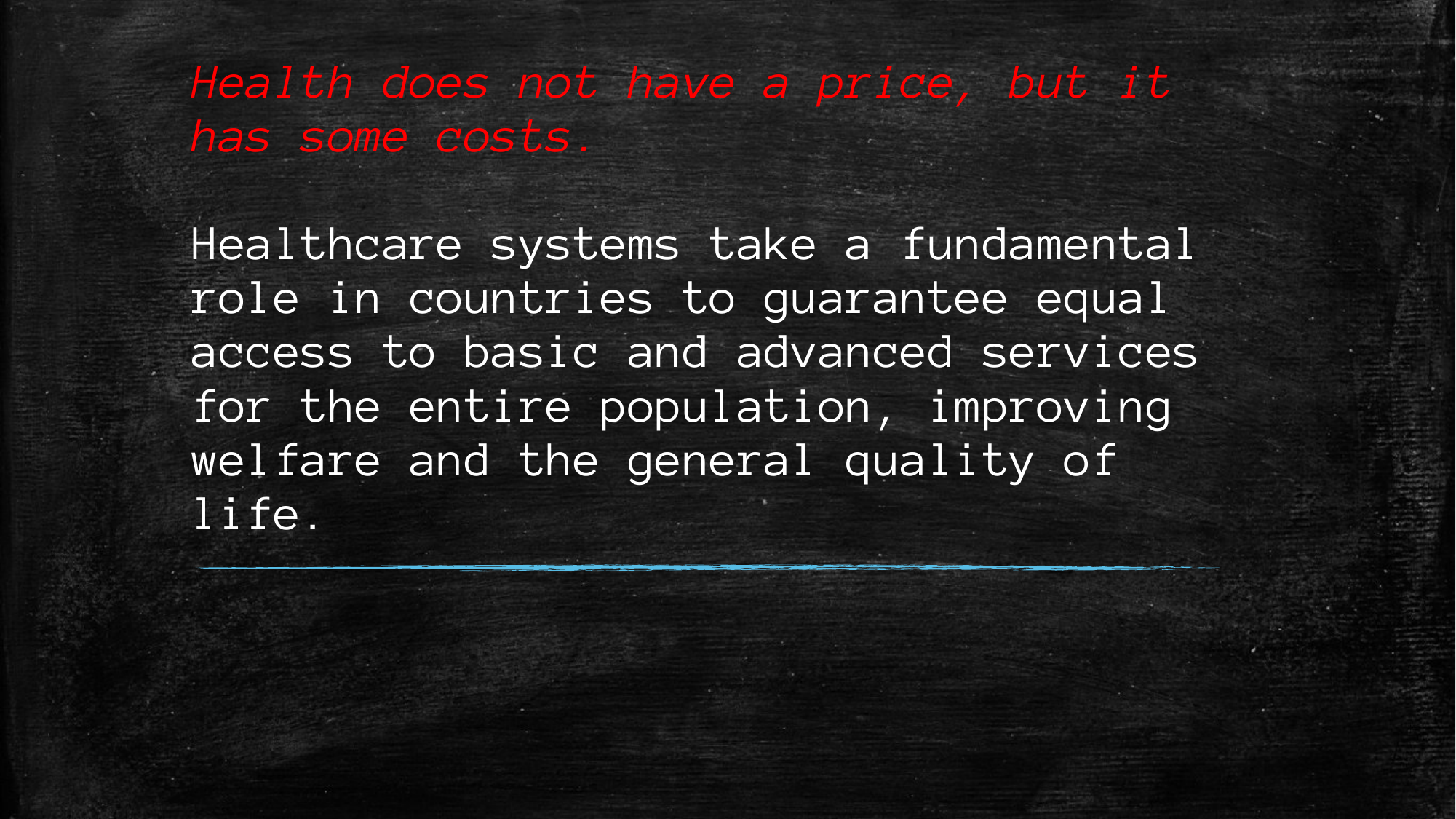

# Health does not have a price, but it has some costs. Healthcare systems take a fundamental role in countries to guarantee equal access to basic and advanced services for the entire population, improving welfare and the general quality of life.